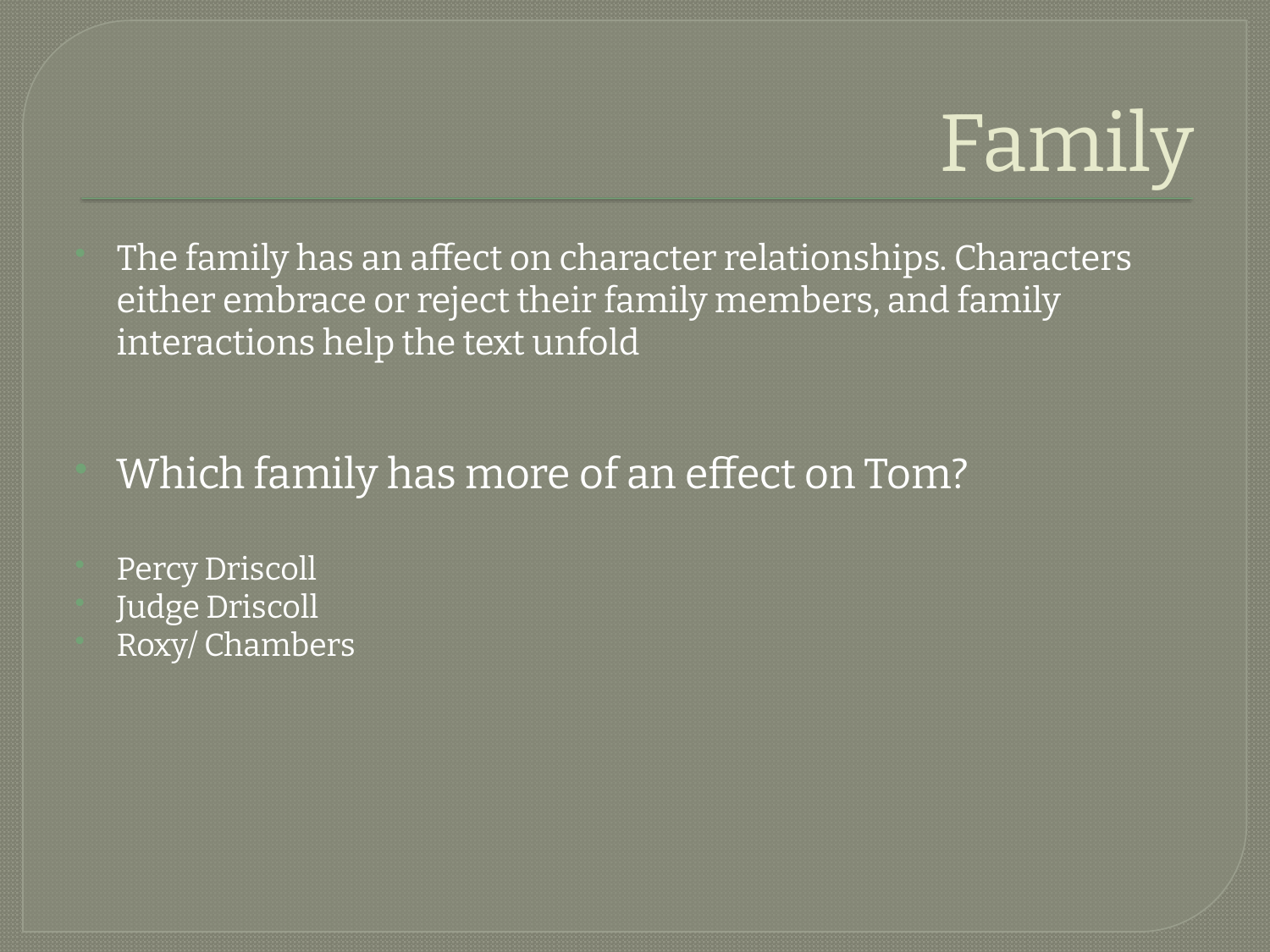

# Family
The family has an affect on character relationships. Characters either embrace or reject their family members, and family interactions help the text unfold

Which family has more of an effect on Tom?

Percy Driscoll
Judge Driscoll
Roxy/ Chambers